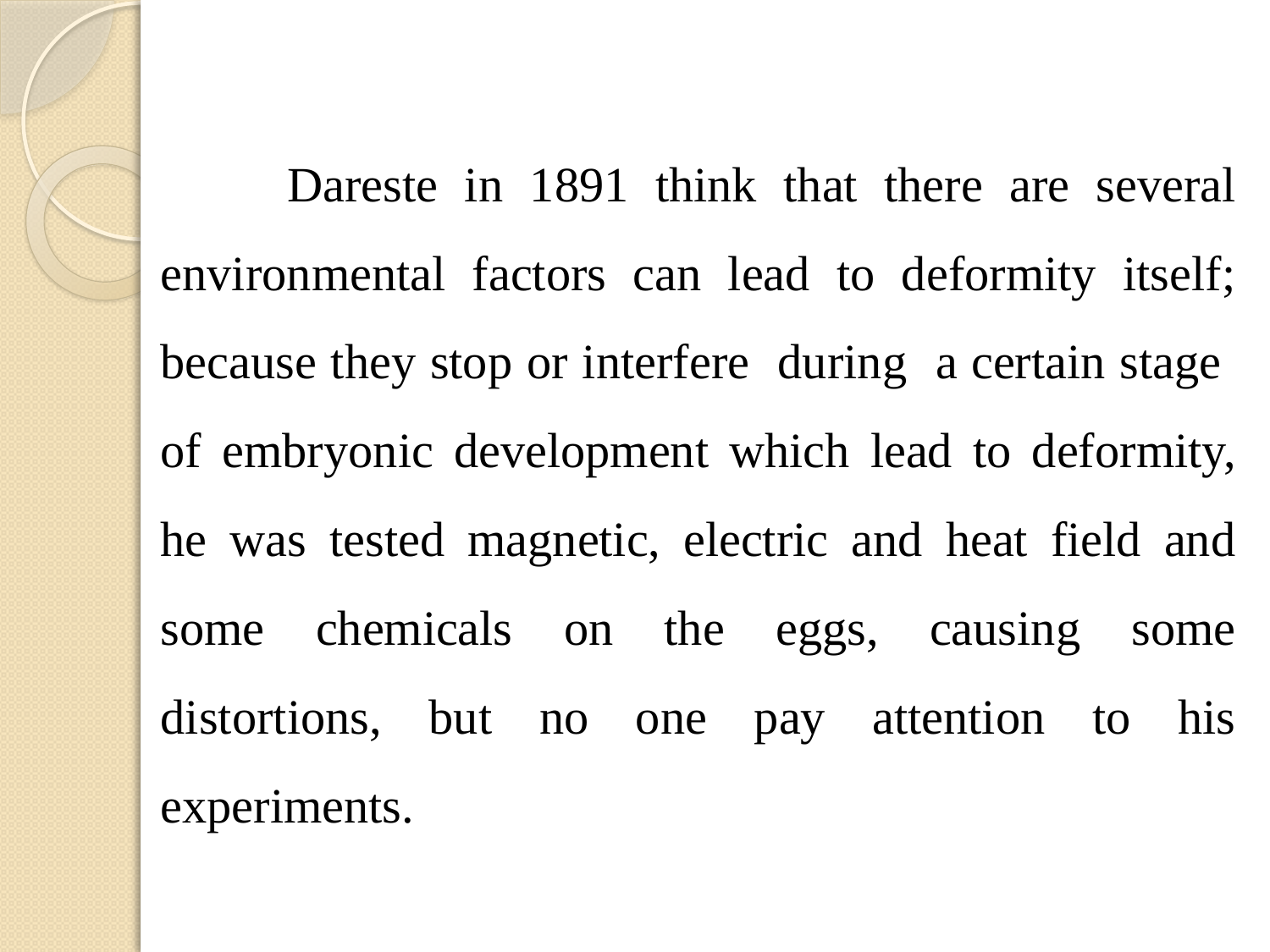

Dareste in 1891 think that there are several environmental factors can lead to deformity itself; because they stop or interfere  during  a certain stage  of embryonic development which lead to deformity, he was tested magnetic, electric and heat field and some chemicals on the eggs, causing some distortions, but no one pay attention to his experiments.